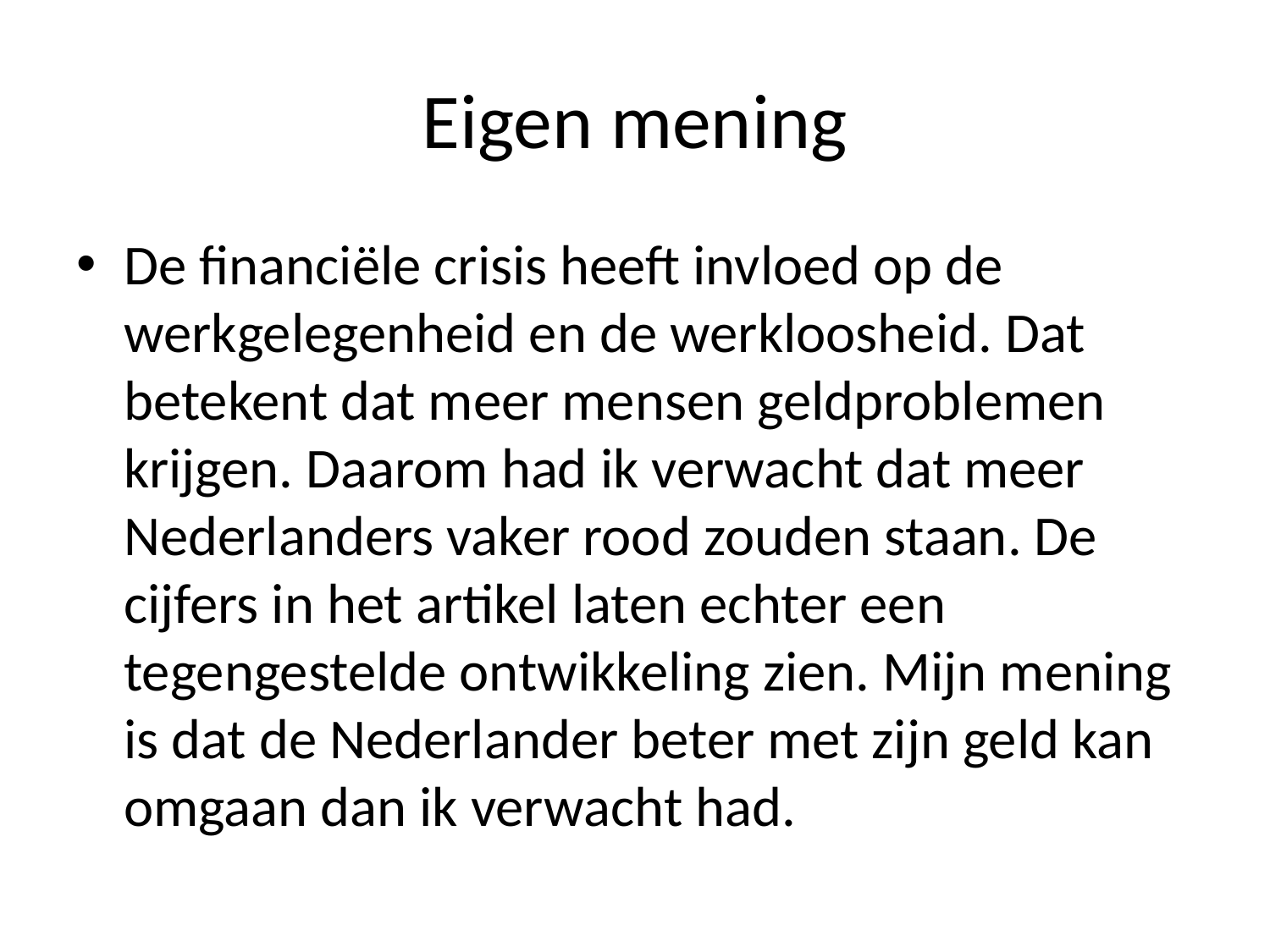

# Eigen mening
De financiële crisis heeft invloed op de werkgelegenheid en de werkloosheid. Dat betekent dat meer mensen geldproblemen krijgen. Daarom had ik verwacht dat meer Nederlanders vaker rood zouden staan. De cijfers in het artikel laten echter een tegengestelde ontwikkeling zien. Mijn mening is dat de Nederlander beter met zijn geld kan omgaan dan ik verwacht had.